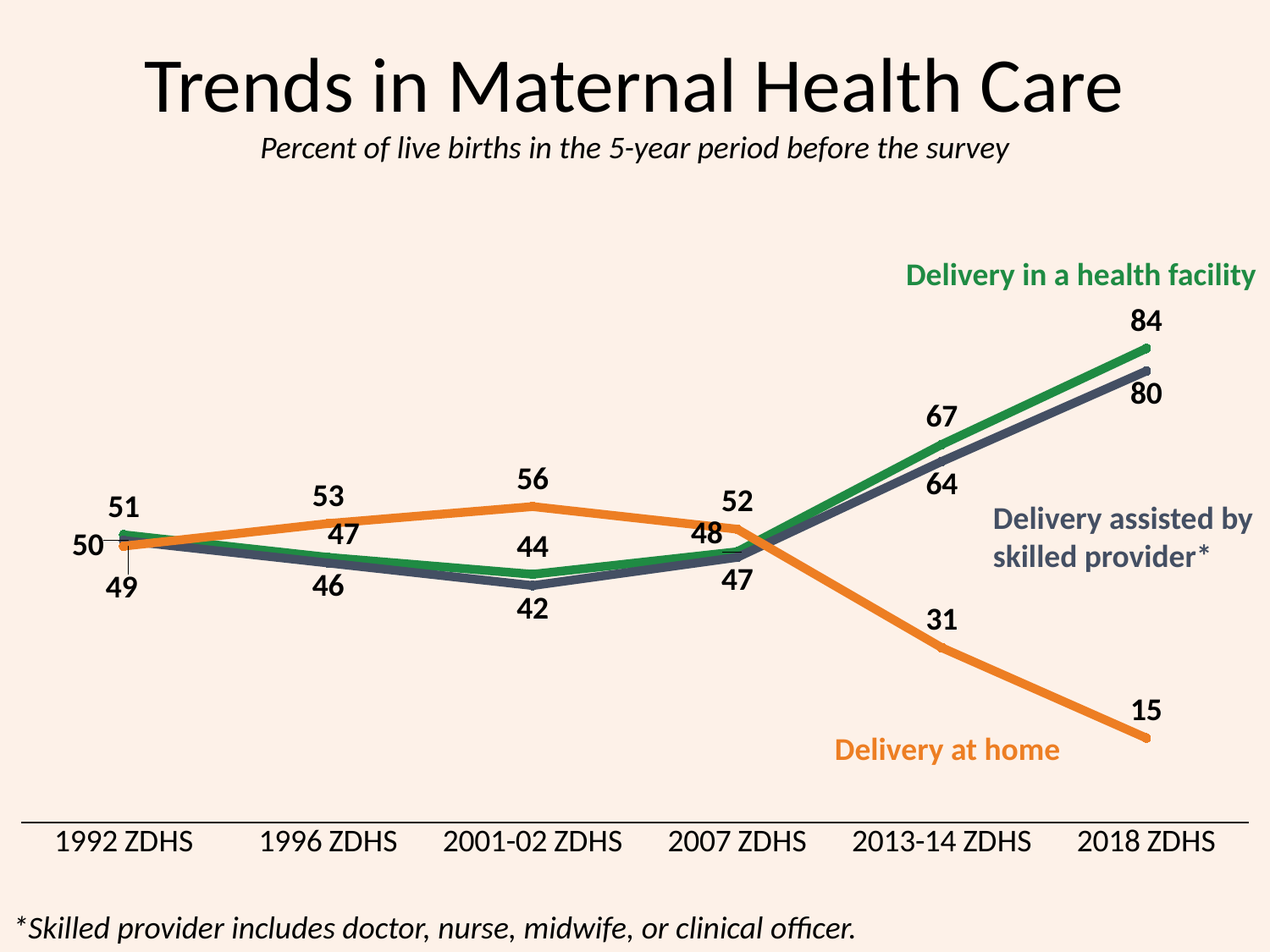

# Trends in Maternal Health Care
Percent of live births in the 5-year period before the survey

### Chart

| Category | Delivery in a health facility | Delivery assisted by a skilled provider | Delivery at home |
|---|---|---|---|
| 1992 ZDHS | 51.0 | 50.0 | 49.0 |
| 1996 ZDHS | 47.0 | 46.0 | 53.0 |
| 2001-02 ZDHS | 44.0 | 42.0 | 56.0 |
| 2007 ZDHS | 48.0 | 47.0 | 52.0 |
| 2013-14 ZDHS | 67.0 | 64.0 | 31.0 |
| 2018 ZDHS | 84.0 | 80.0 | 15.0 |
Delivery in a health facility
Delivery assisted by
skilled provider*
Delivery at home
*Skilled provider includes doctor, nurse, midwife, or clinical officer.